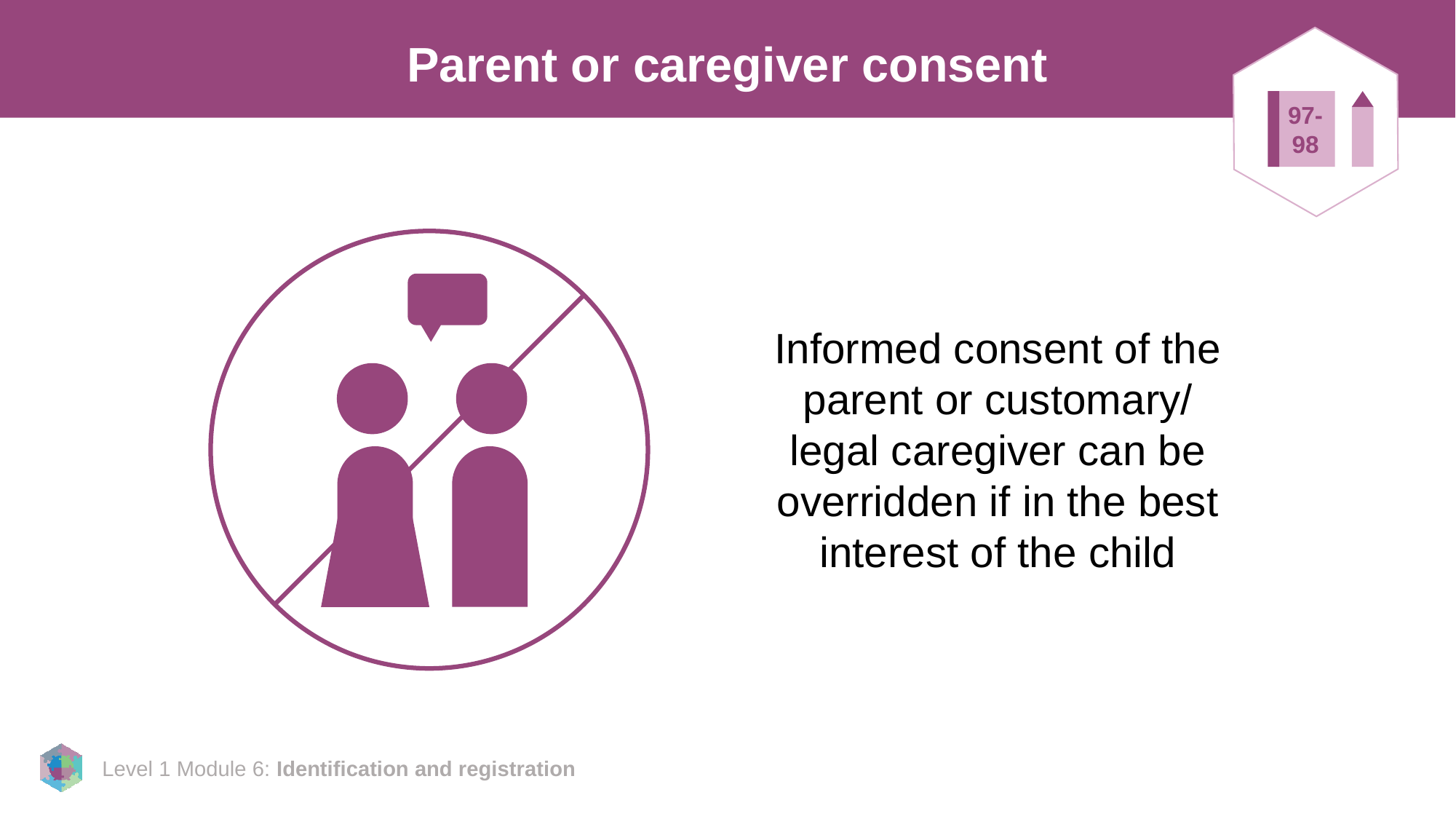

# Parent or caregiver consent

97-98

Informed consent of the parent or customary/ legal caregiver can be overridden if in the best interest of the child